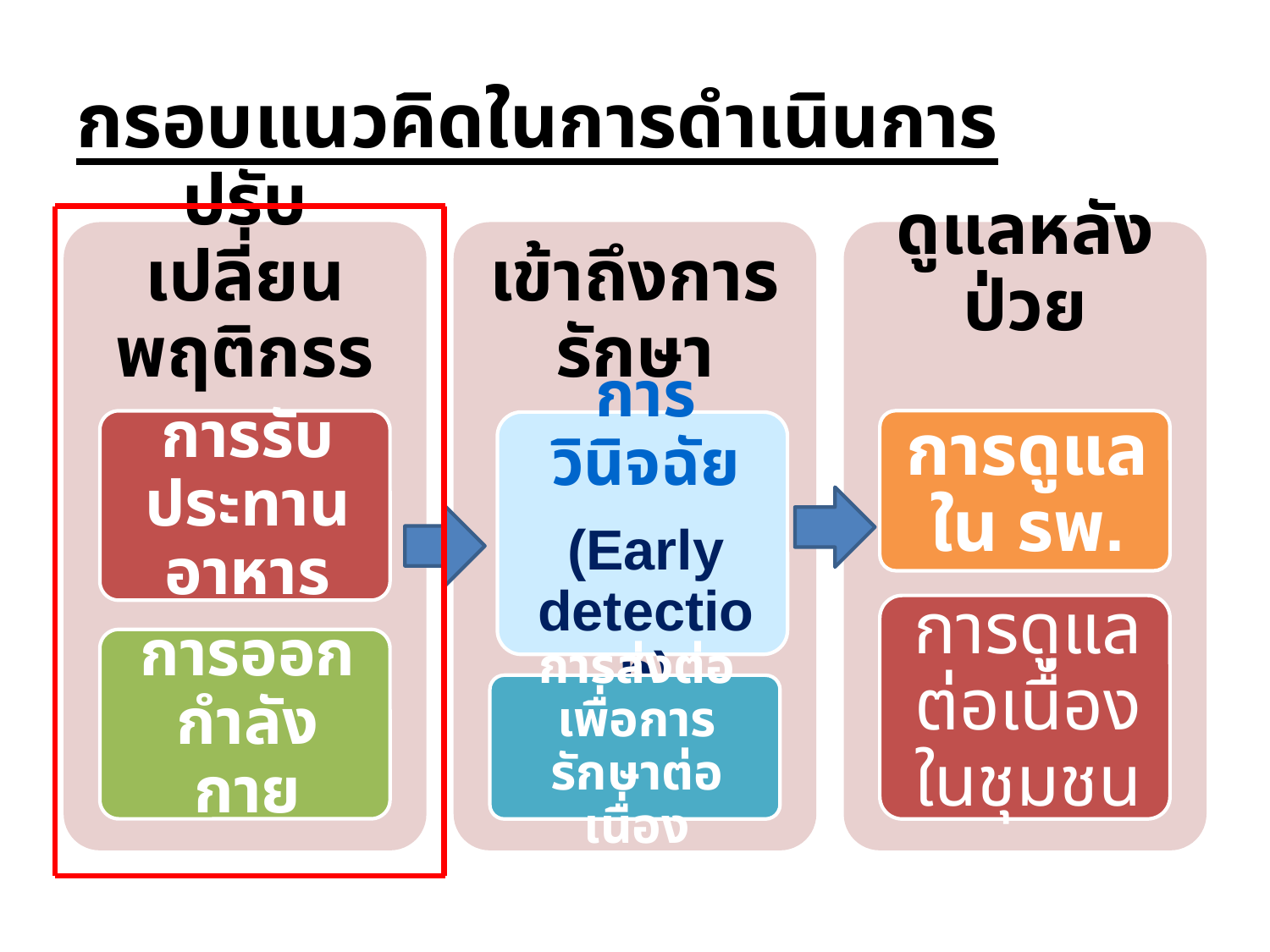

# กรอบแนวคิดในการดำเนินการ
ปรับเปลี่ยนพฤติกรรม
การรับประทานอาหาร
การออกกำลังกาย
เข้าถึงการรักษา
การวินิจฉัย
(Early detection)
การส่งต่อเพื่อการรักษาต่อเนื่อง
ดูแลหลังป่วย

การดูแลใน รพ.
การดูแลต่อเนื่องในชุมชน